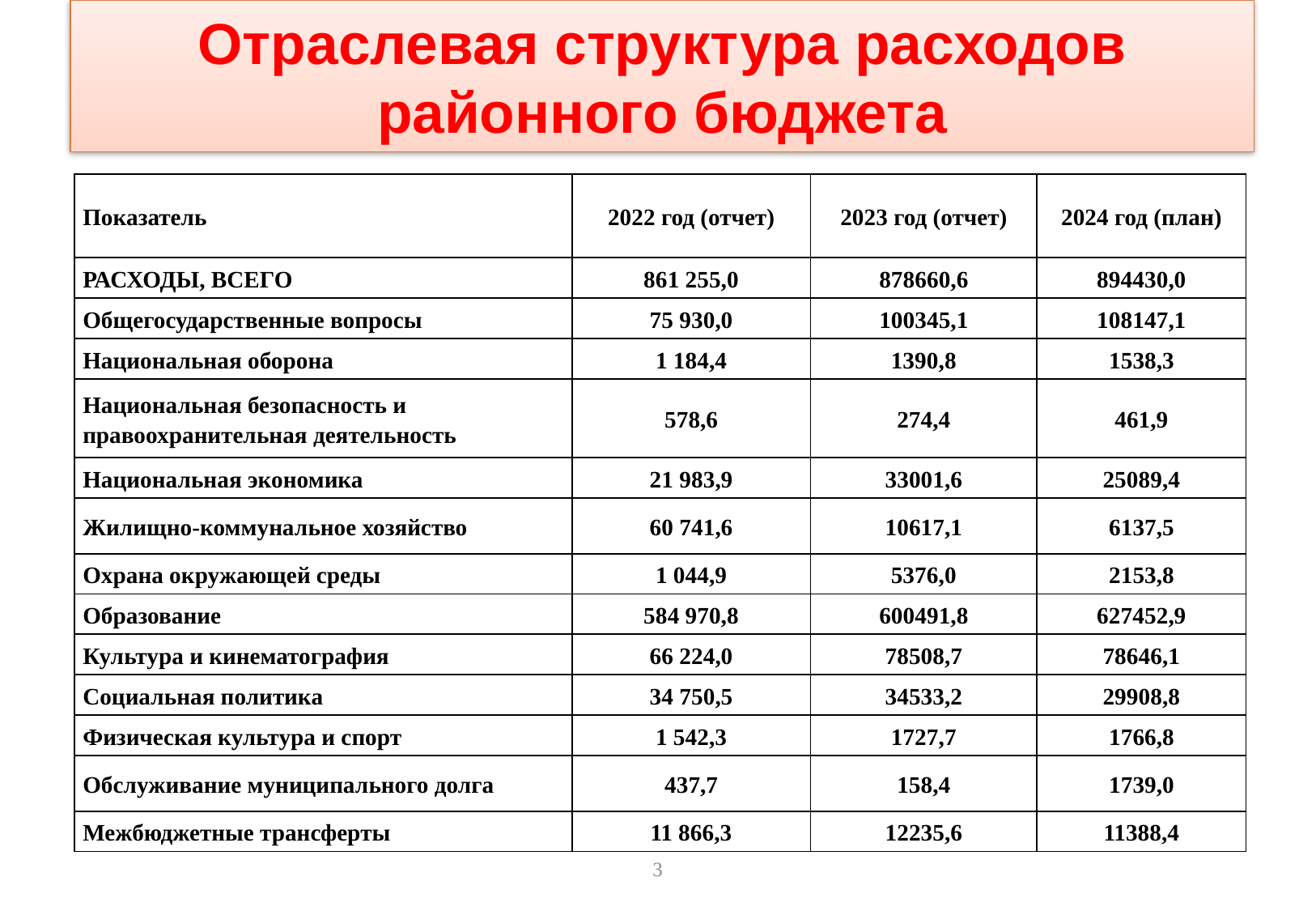

# Отраслевая структура расходов районного бюджета
| Показатель | 2022 год (отчет) | 2023 год (отчет) | 2024 год (план) |
| --- | --- | --- | --- |
| РАСХОДЫ, ВСЕГО | 861 255,0 | 878660,6 | 894430,0 |
| Общегосударственные вопросы | 75 930,0 | 100345,1 | 108147,1 |
| Национальная оборона | 1 184,4 | 1390,8 | 1538,3 |
| Национальная безопасность и правоохранительная деятельность | 578,6 | 274,4 | 461,9 |
| Национальная экономика | 21 983,9 | 33001,6 | 25089,4 |
| Жилищно-коммунальное хозяйство | 60 741,6 | 10617,1 | 6137,5 |
| Охрана окружающей среды | 1 044,9 | 5376,0 | 2153,8 |
| Образование | 584 970,8 | 600491,8 | 627452,9 |
| Культура и кинематография | 66 224,0 | 78508,7 | 78646,1 |
| Социальная политика | 34 750,5 | 34533,2 | 29908,8 |
| Физическая культура и спорт | 1 542,3 | 1727,7 | 1766,8 |
| Обслуживание муниципального долга | 437,7 | 158,4 | 1739,0 |
| Межбюджетные трансферты | 11 866,3 | 12235,6 | 11388,4 |

3